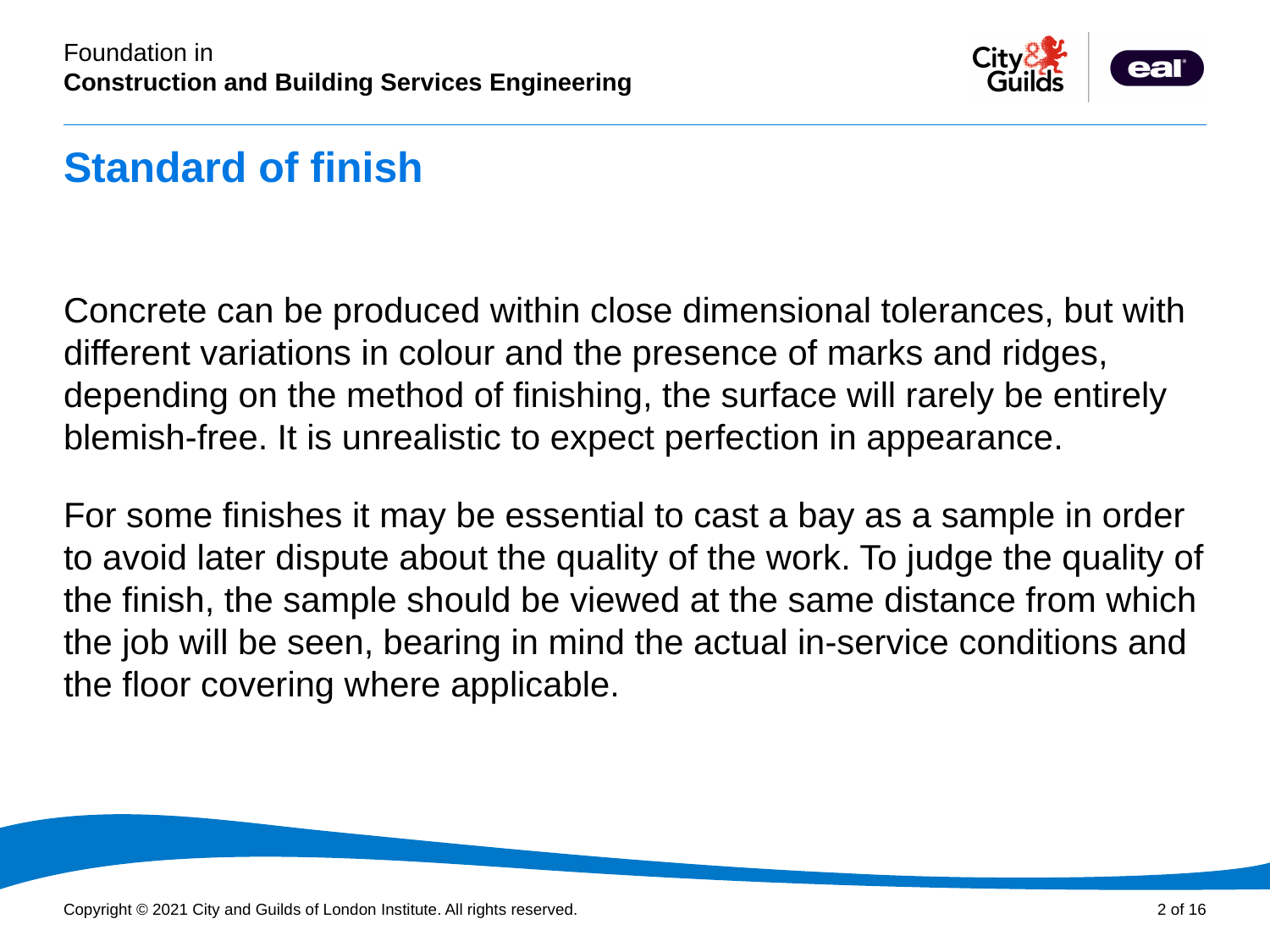

# Standard of finish

Concrete can be produced within close dimensional tolerances, but with different variations in colour and the presence of marks and ridges, depending on the method of finishing, the surface will rarely be entirely blemish-free. It is unrealistic to expect perfection in appearance.
For some finishes it may be essential to cast a bay as a sample in order to avoid later dispute about the quality of the work. To judge the quality of the finish, the sample should be viewed at the same distance from which the job will be seen, bearing in mind the actual in-service conditions and the floor covering where applicable.